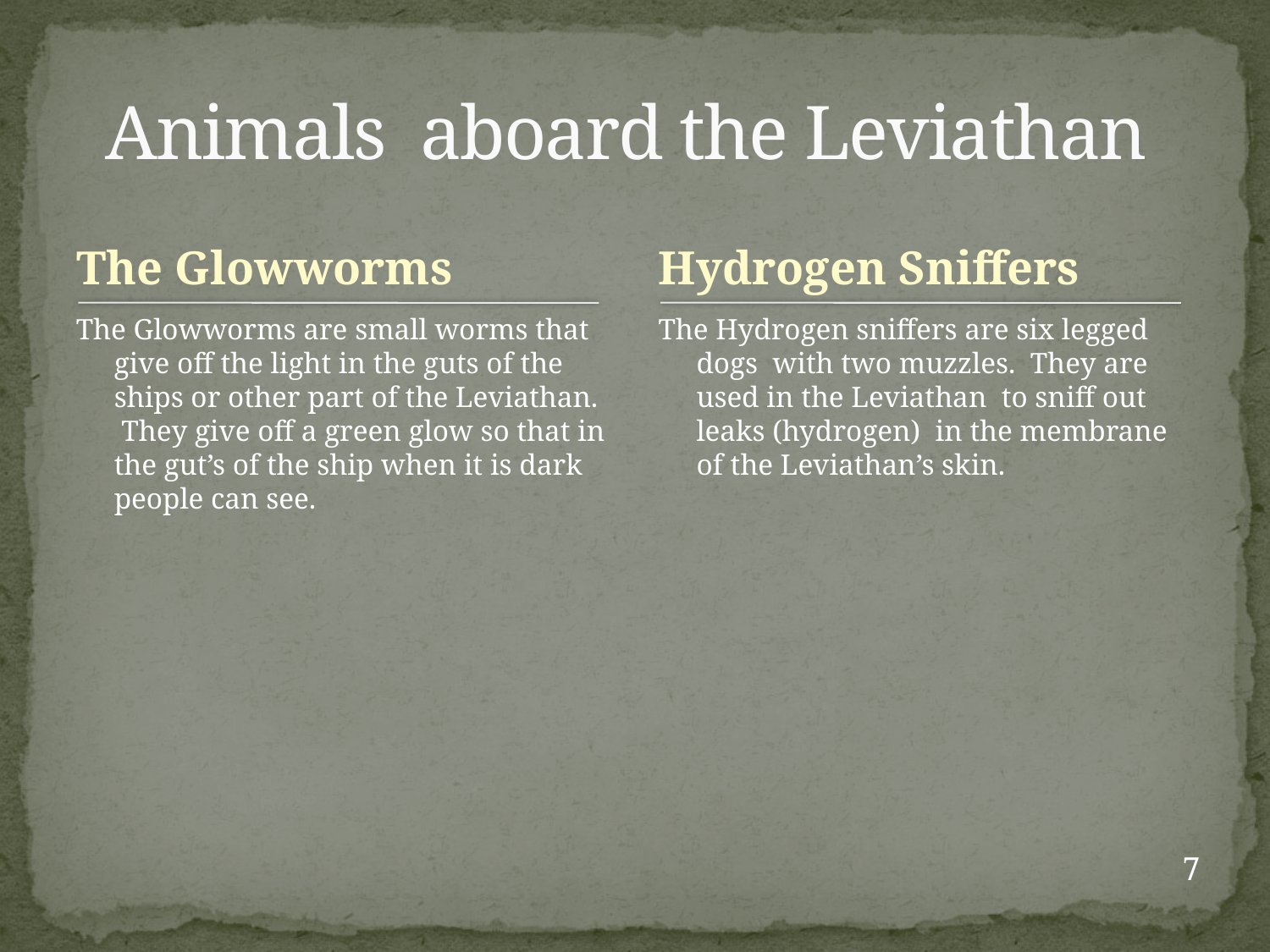

# Animals  aboard the Leviathan
The Glowworms
Hydrogen Sniffers
The Glowworms are small worms that give off the light in the guts of the ships or other part of the Leviathan.   They give off a green glow so that in the gut’s of the ship when it is dark people can see.
The Hydrogen sniffers are six legged dogs  with two muzzles.  They are used in the Leviathan  to sniff out leaks (hydrogen)  in the membrane of the Leviathan’s skin.

7